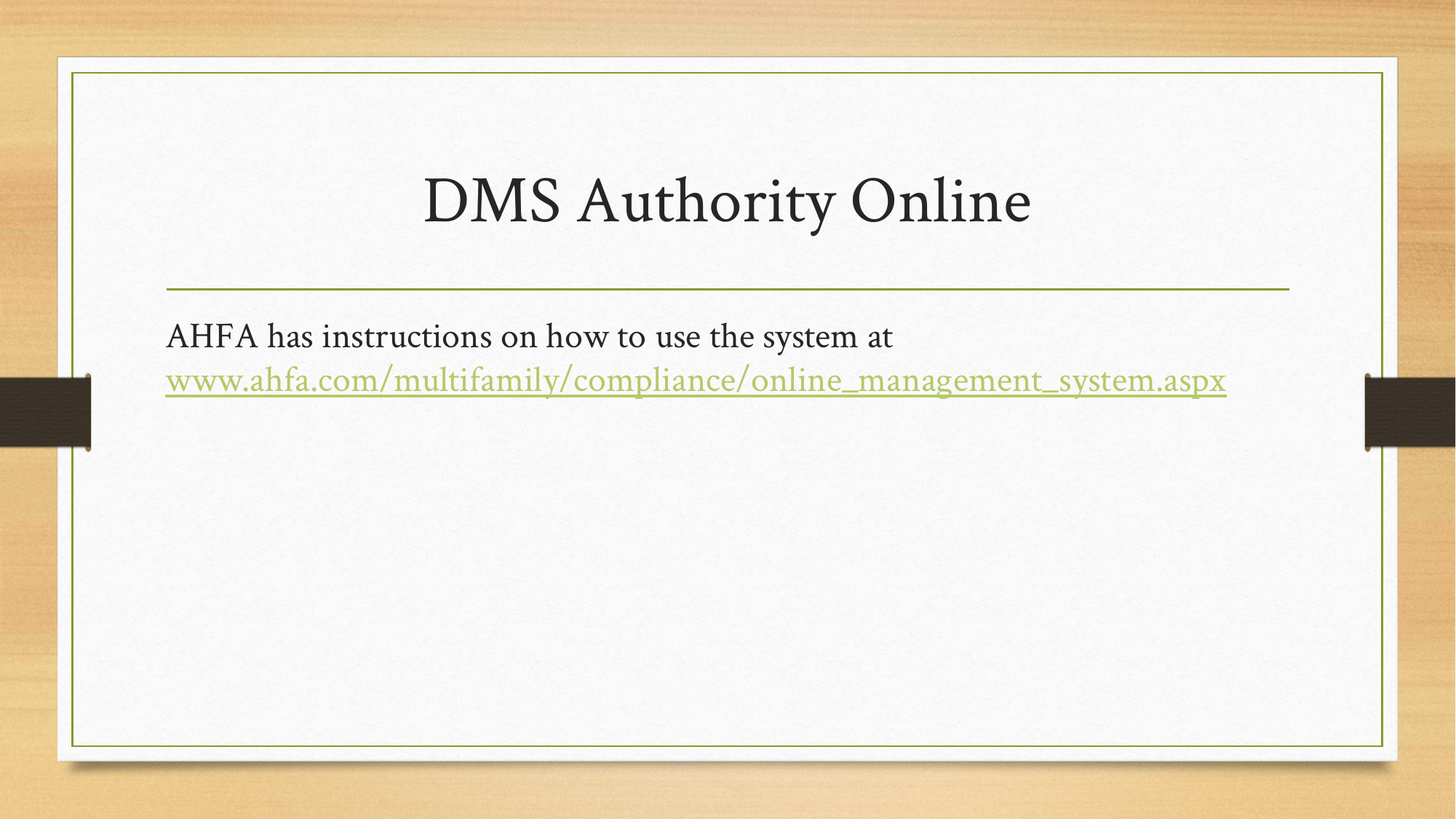

# DMS Authority Online
AHFA has instructions on how to use the system at www.ahfa.com/multifamily/compliance/online_management_system.aspx